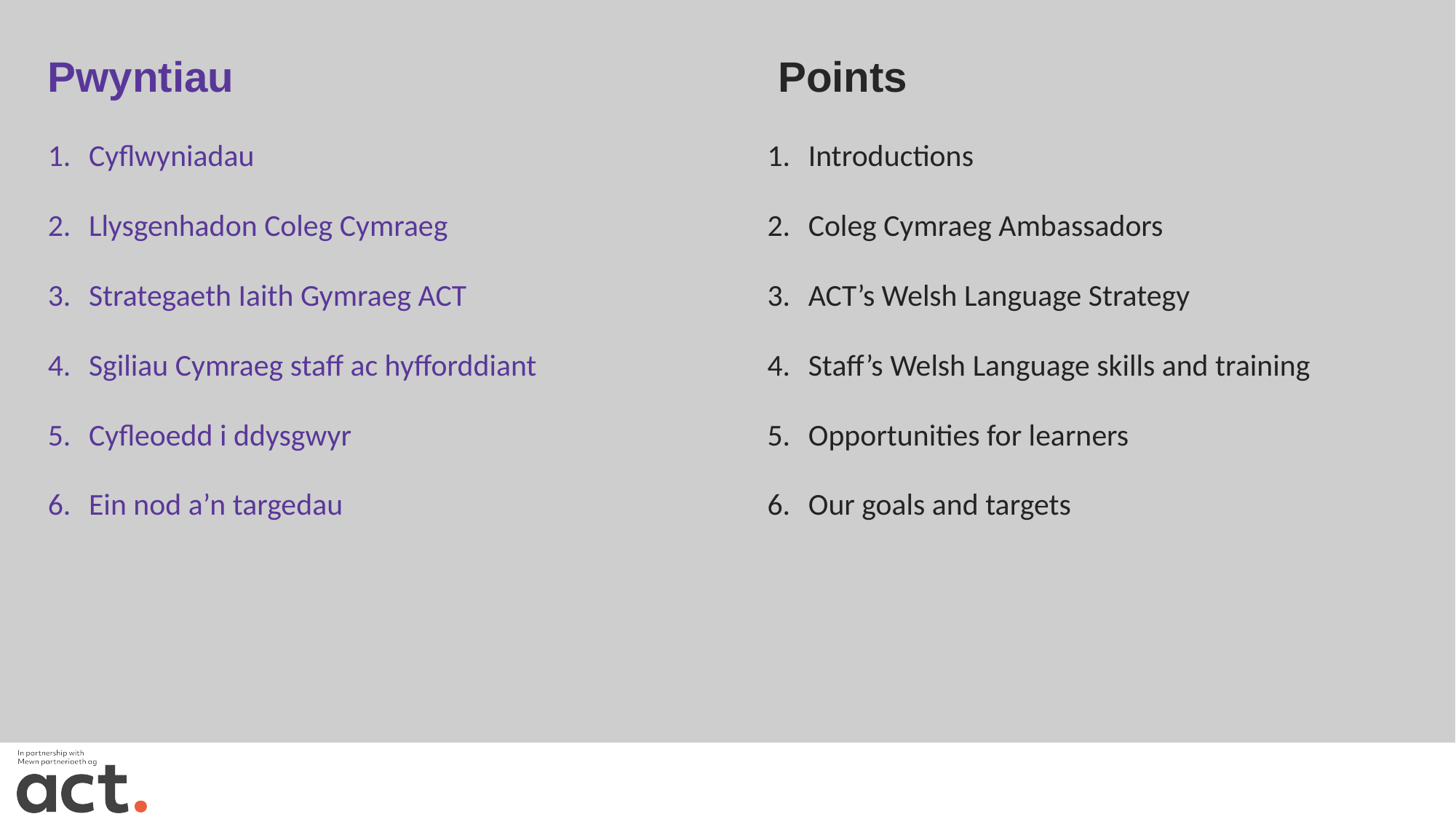

# Points
Pwyntiau
Cyflwyniadau
Llysgenhadon Coleg Cymraeg
Strategaeth Iaith Gymraeg ACT
Sgiliau Cymraeg staff ac hyfforddiant
Cyfleoedd i ddysgwyr
Ein nod a’n targedau
Introductions
Coleg Cymraeg Ambassadors
ACT’s Welsh Language Strategy
Staff’s Welsh Language skills and training
Opportunities for learners
Our goals and targets